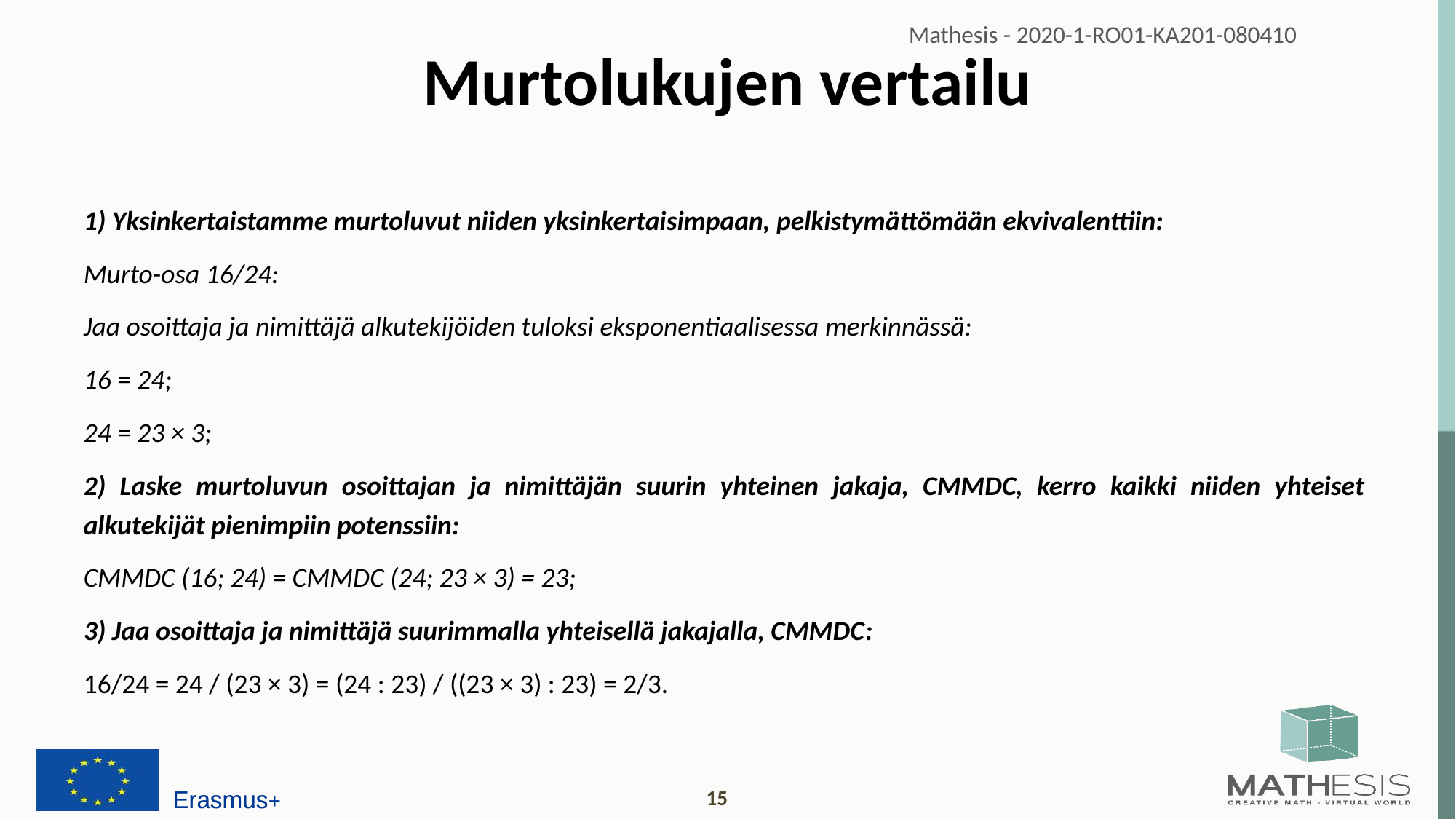

# Murtolukujen vertailu
1) Yksinkertaistamme murtoluvut niiden yksinkertaisimpaan, pelkistymättömään ekvivalenttiin:
Murto-osa 16/24:
Jaa osoittaja ja nimittäjä alkutekijöiden tuloksi eksponentiaalisessa merkinnässä:
16 = 24;
24 = 23 × 3;
2) Laske murtoluvun osoittajan ja nimittäjän suurin yhteinen jakaja, CMMDC, kerro kaikki niiden yhteiset alkutekijät pienimpiin potenssiin:
CMMDC (16; 24) = CMMDC (24; 23 × 3) = 23;
3) Jaa osoittaja ja nimittäjä suurimmalla yhteisellä jakajalla, CMMDC:
16/24 = 24 / (23 × 3) = (24 : 23) / ((23 × 3) : 23) = 2/3.